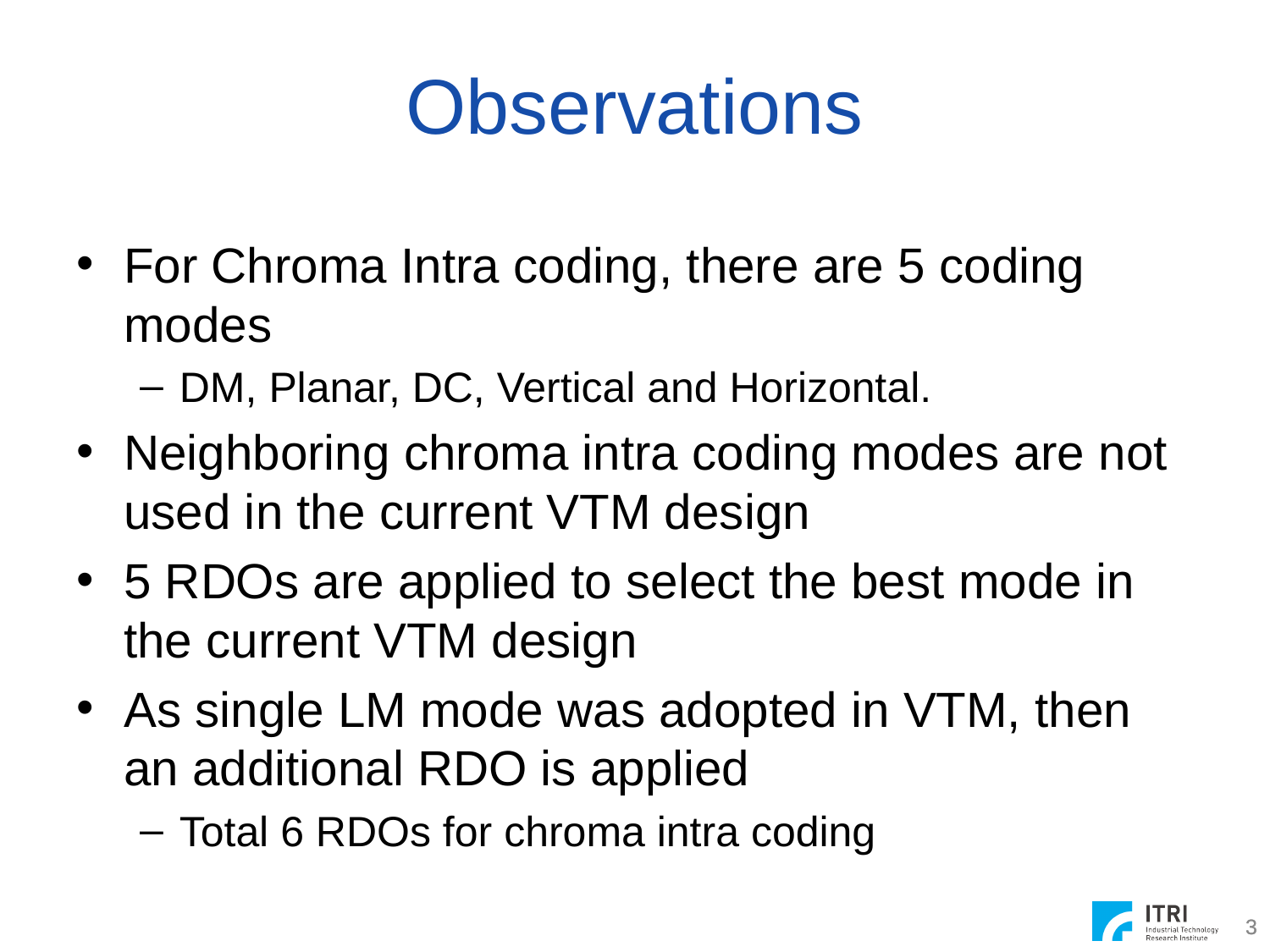

# Observations
For Chroma Intra coding, there are 5 coding modes
DM, Planar, DC, Vertical and Horizontal.
Neighboring chroma intra coding modes are not used in the current VTM design
5 RDOs are applied to select the best mode in the current VTM design
As single LM mode was adopted in VTM, then an additional RDO is applied
Total 6 RDOs for chroma intra coding

3